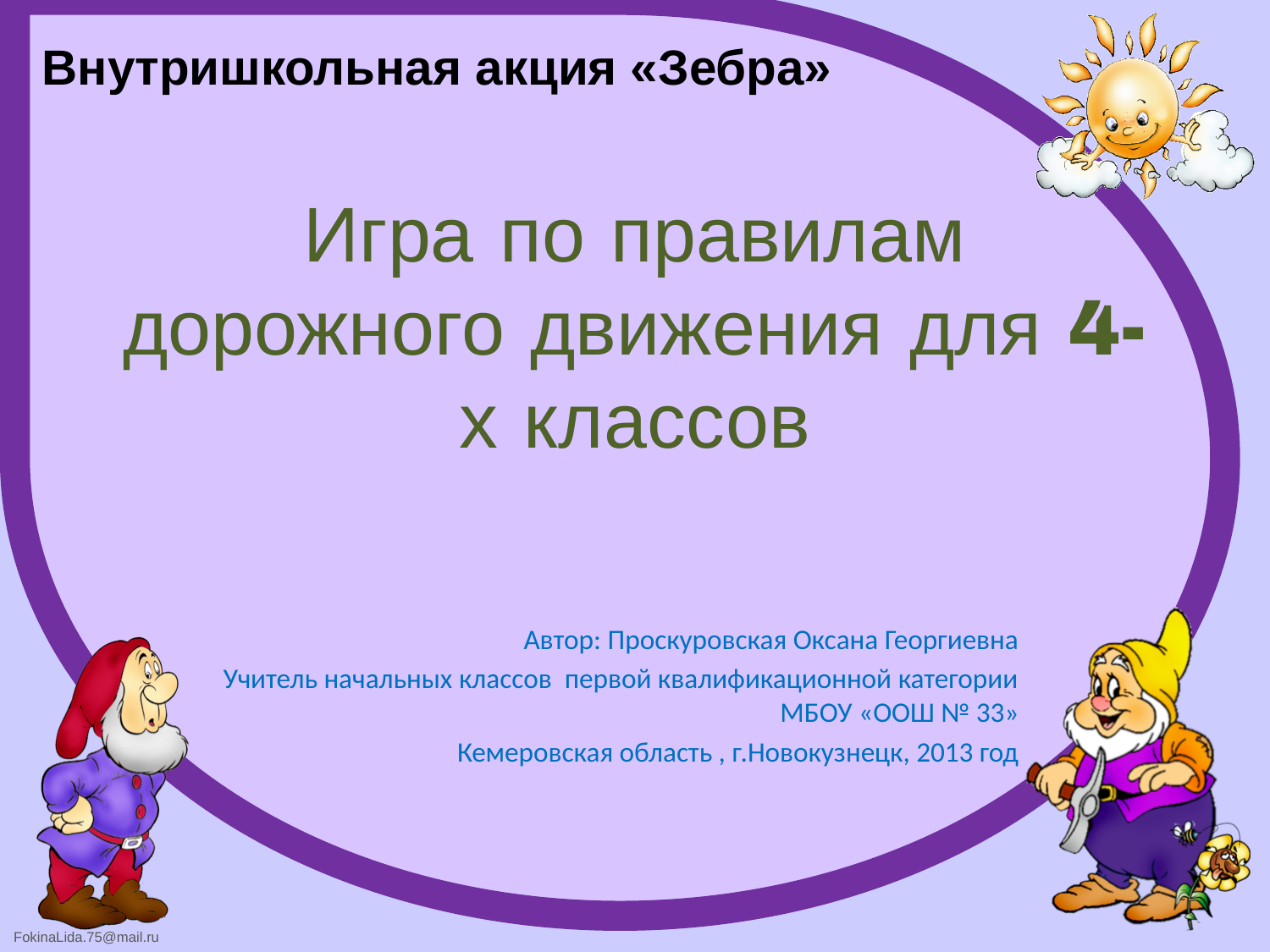

Внутришкольная акция «Зебра»
# Игра по правилам дорожного движения для 4-х классов
Автор: Проскуровская Оксана Георгиевна
Учитель начальных классов  первой квалификационной категории МБОУ «ООШ № 33»
Кемеровская область , г.Новокузнецк, 2013 год